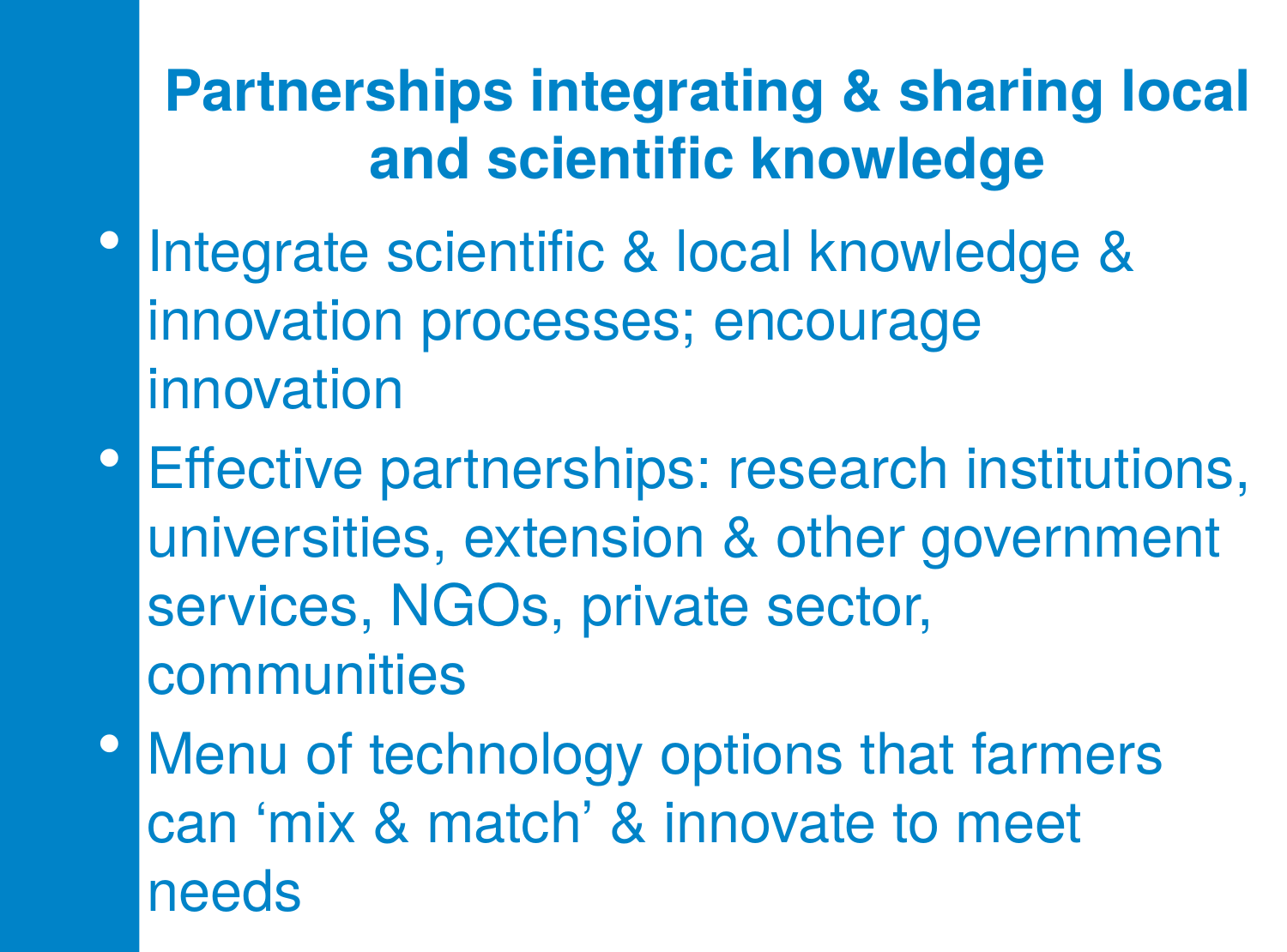

# Partnerships integrating & sharing local and scientific knowledge
Integrate scientific & local knowledge & innovation processes; encourage innovation
Effective partnerships: research institutions, universities, extension & other government services, NGOs, private sector, communities
Menu of technology options that farmers can ‘mix & match’ & innovate to meet needs